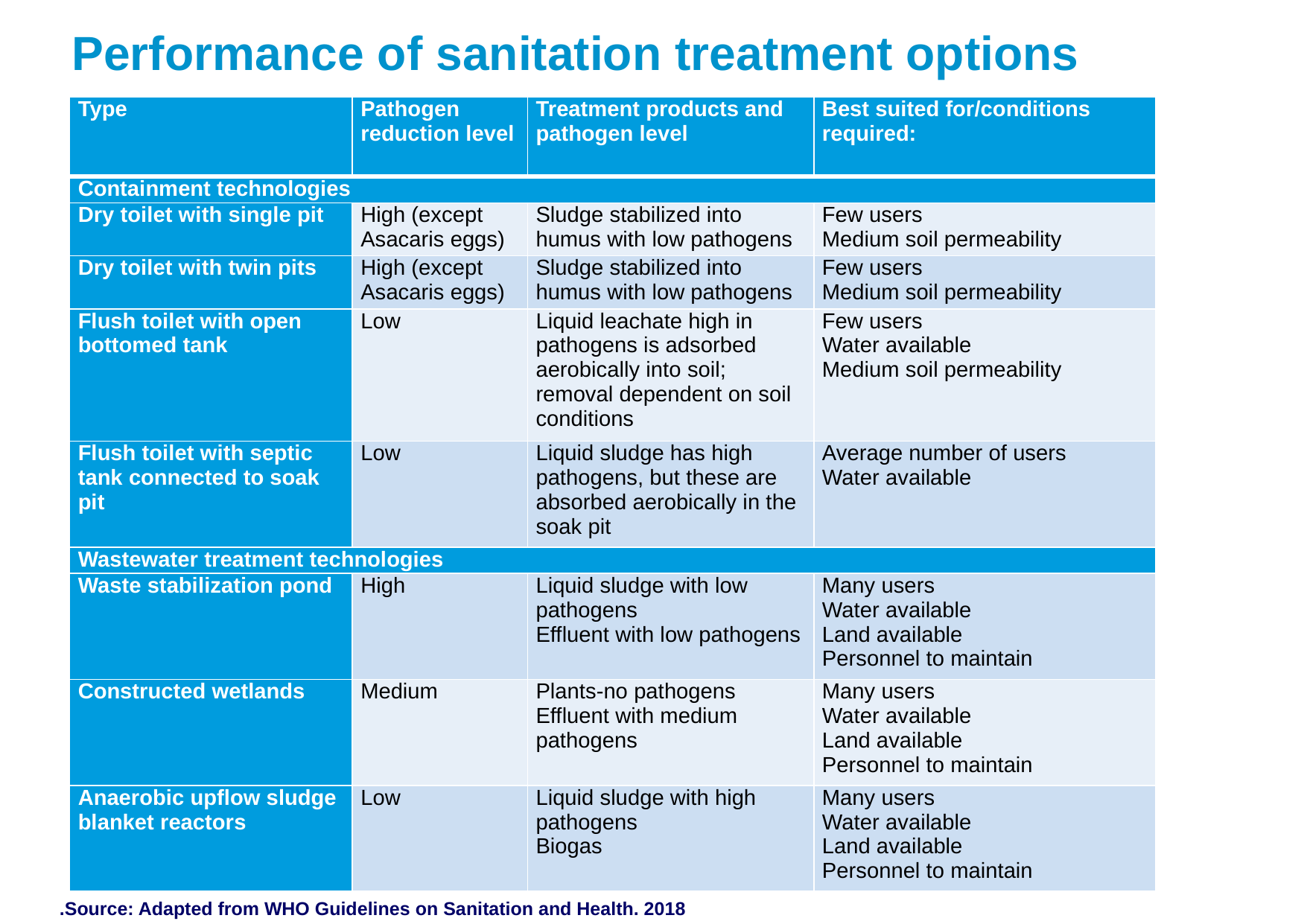

# Performance of sanitation treatment options
| Type | Pathogen reduction level | Treatment products and pathogen level | Best suited for/conditions required: |
| --- | --- | --- | --- |
| Containment technologies |  |  |  |
| Dry toilet with single pit | High (except Asacaris eggs) | Sludge stabilized into humus with low pathogens | Few users Medium soil permeability |
| Dry toilet with twin pits | High (except Asacaris eggs) | Sludge stabilized into humus with low pathogens | Few users Medium soil permeability |
| Flush toilet with open bottomed tank | Low | Liquid leachate high in pathogens is adsorbed aerobically into soil; removal dependent on soil conditions | Few users Water available Medium soil permeability |
| Flush toilet with septic tank connected to soak pit | Low | Liquid sludge has high pathogens, but these are absorbed aerobically in the soak pit | Average number of users Water available |
| Wastewater treatment technologies |  |  |  |
| Waste stabilization pond | High | Liquid sludge with low pathogens Effluent with low pathogens | Many users Water available Land available Personnel to maintain |
| Constructed wetlands | Medium | Plants-no pathogens Effluent with medium pathogens | Many users Water available Land available Personnel to maintain |
| Anaerobic upflow sludge blanket reactors | Low | Liquid sludge with high pathogens Biogas | Many users Water available Land available Personnel to maintain |
Source: Adapted from WHO Guidelines on Sanitation and Health. 2018.